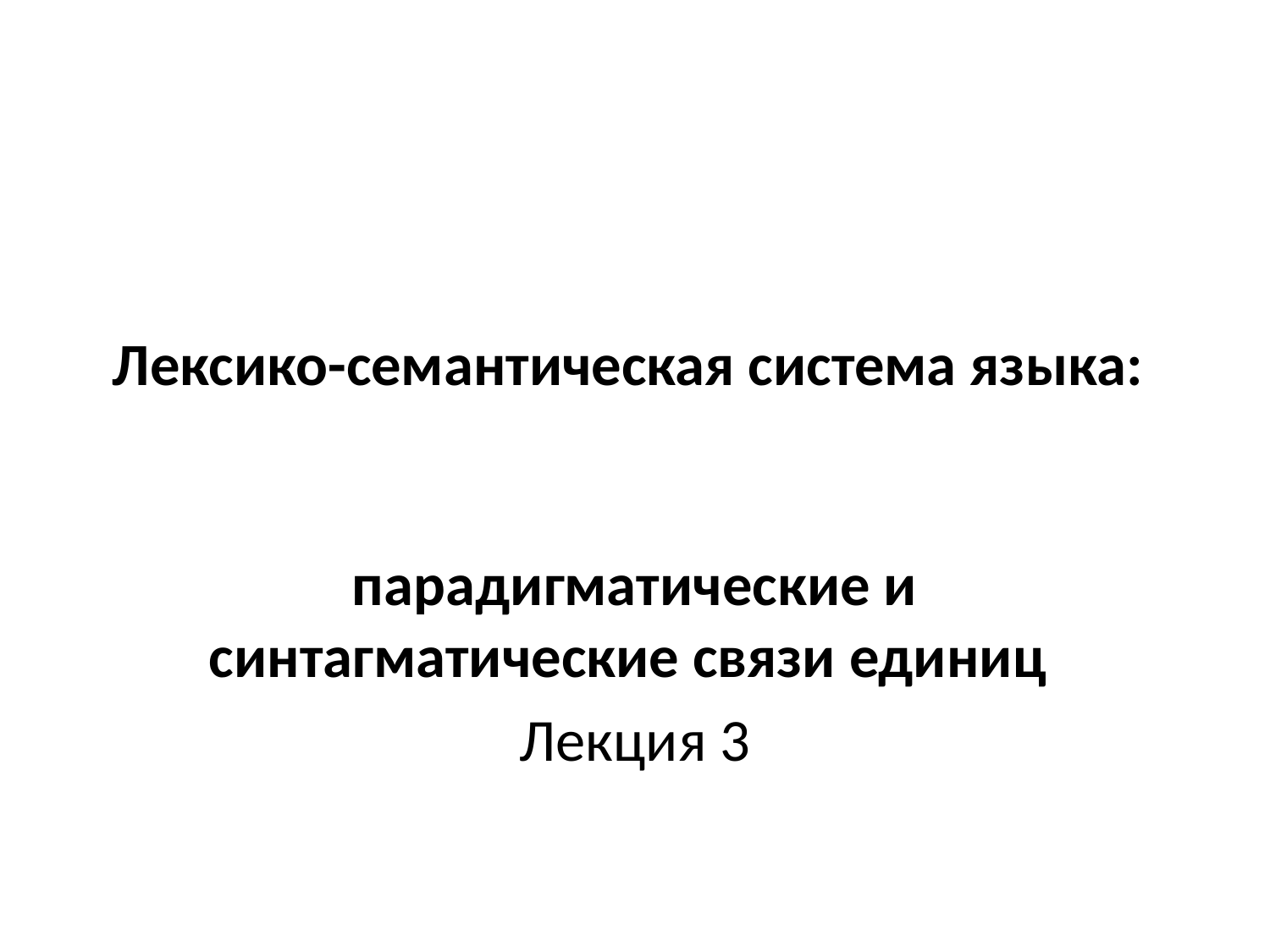

# Лексико-семантическая система языка:
парадигматические и синтагматические связи единиц
Лекция 3